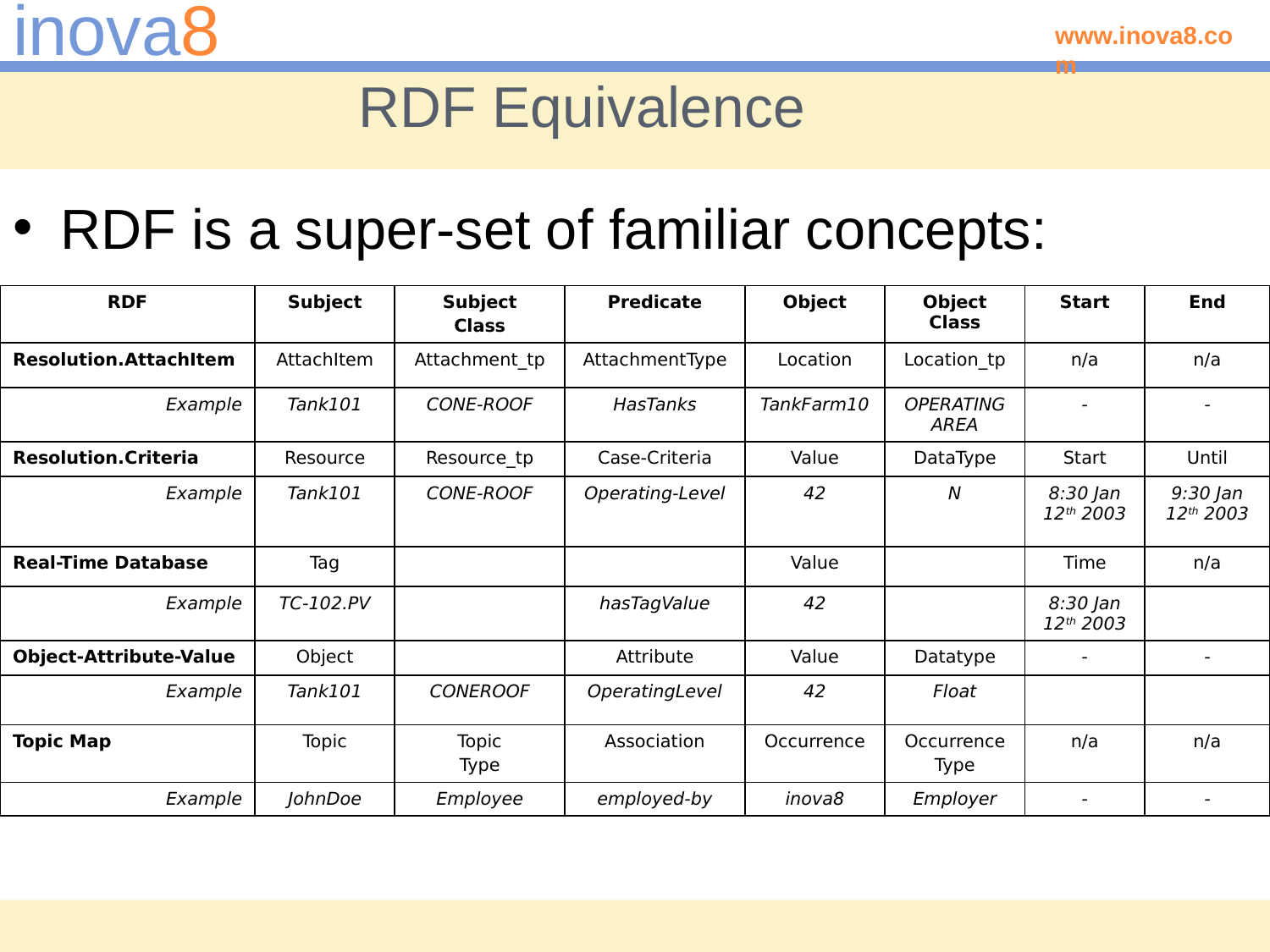

# RDF Equivalence
RDF is a super-set of familiar concepts:
| RDF | Subject | Subject Class | Predicate | Object | Object Class | Start | End |
| --- | --- | --- | --- | --- | --- | --- | --- |
| Resolution.AttachItem | AttachItem | Attachment\_tp | AttachmentType | Location | Location\_tp | n/a | n/a |
| Example | Tank101 | CONE-ROOF | HasTanks | TankFarm10 | OPERATING AREA | - | - |
| Resolution.Criteria | Resource | Resource\_tp | Case-Criteria | Value | DataType | Start | Until |
| Example | Tank101 | CONE-ROOF | Operating-Level | 42 | N | 8:30 Jan 12th 2003 | 9:30 Jan 12th 2003 |
| Real-Time Database | Tag |  |  | Value |  | Time | n/a |
| Example | TC-102.PV |  | hasTagValue | 42 |  | 8:30 Jan 12th 2003 |  |
| Object-Attribute-Value | Object |  | Attribute | Value | Datatype | - | - |
| Example | Tank101 | CONEROOF | OperatingLevel | 42 | Float |  |  |
| Topic Map | Topic | Topic Type | Association | Occurrence | Occurrence Type | n/a | n/a |
| Example | JohnDoe | Employee | employed-by | inova8 | Employer | - | - |